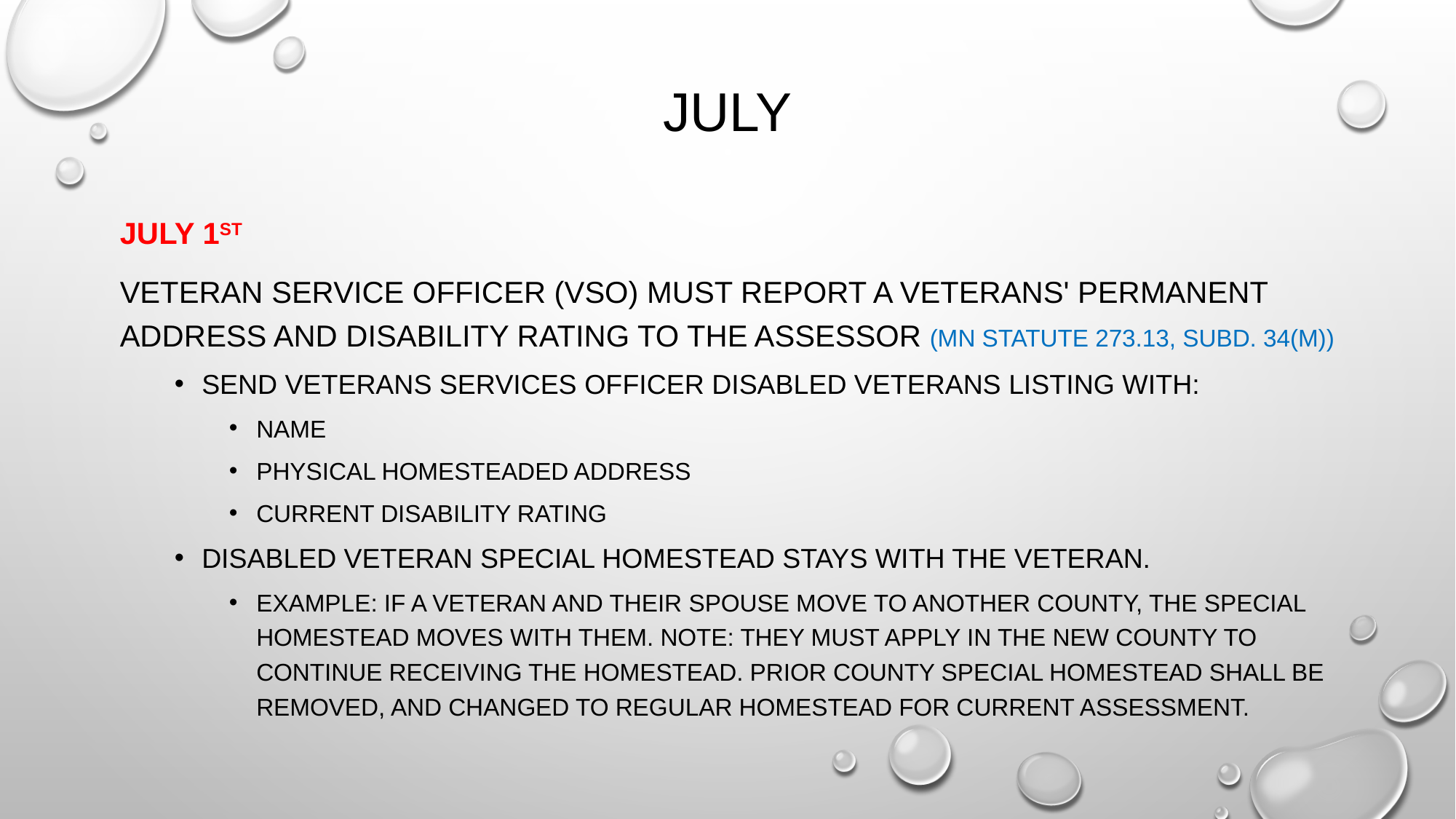

# July
July 1st
Veteran service officer (vso) must report a veterans' permanent address and disability rating to the assessor (mn statute 273.13, subd. 34(m))
Send veterans services officer disabled veterans listing with:
name
physical homesteaded address
Current Disability rating
Disabled veteran special homestead stays with the veteran.
Example: if a veteran and their spouse move to another county, the special homestead moves with them. Note: they must apply in the new county to continue receiving the homestead. Prior county special homestead shall be removed, and changed to regular homestead for current assessment.